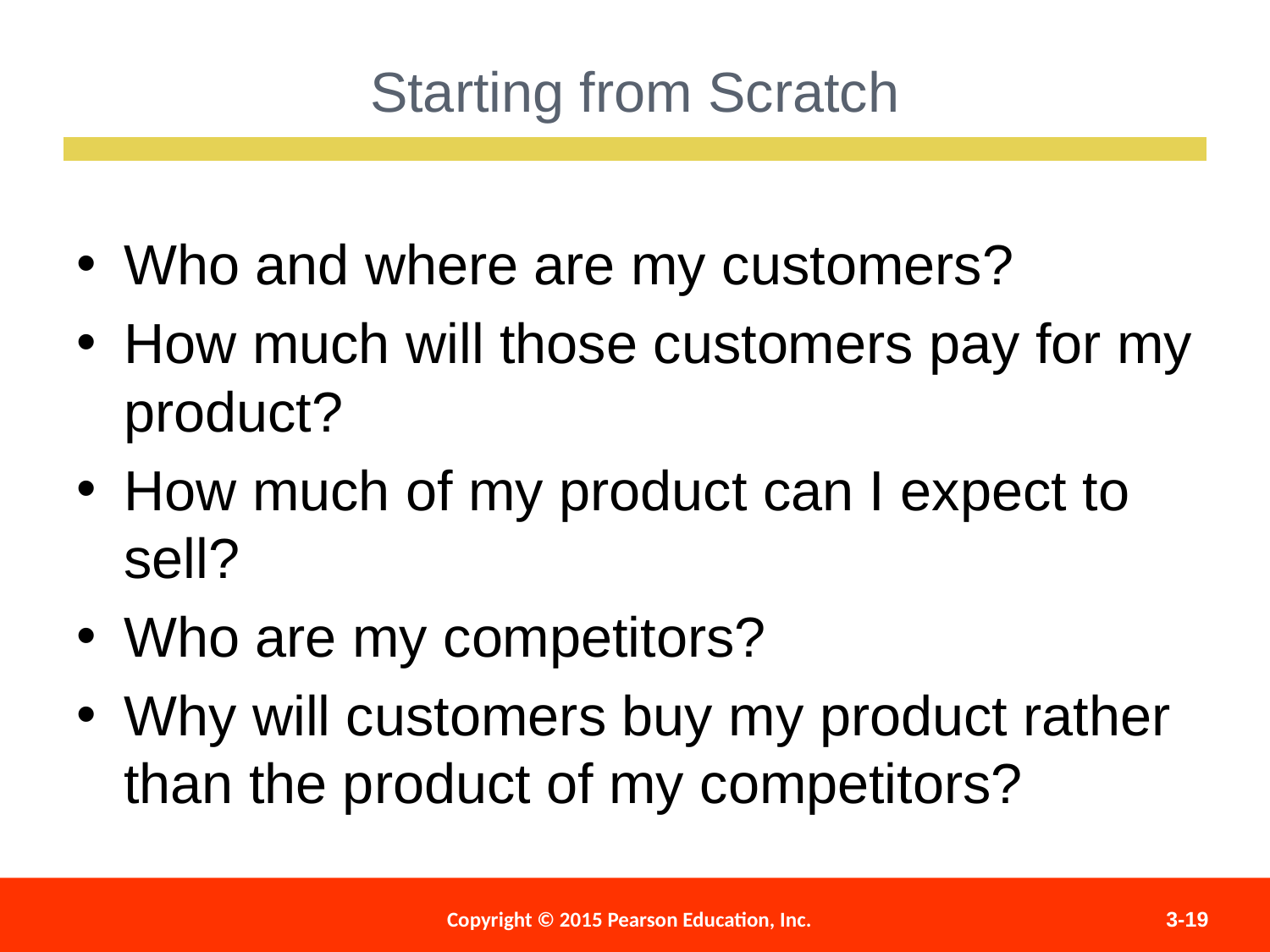

Starting from Scratch
Who and where are my customers?
How much will those customers pay for my product?
How much of my product can I expect to sell?
Who are my competitors?
Why will customers buy my product rather than the product of my competitors?